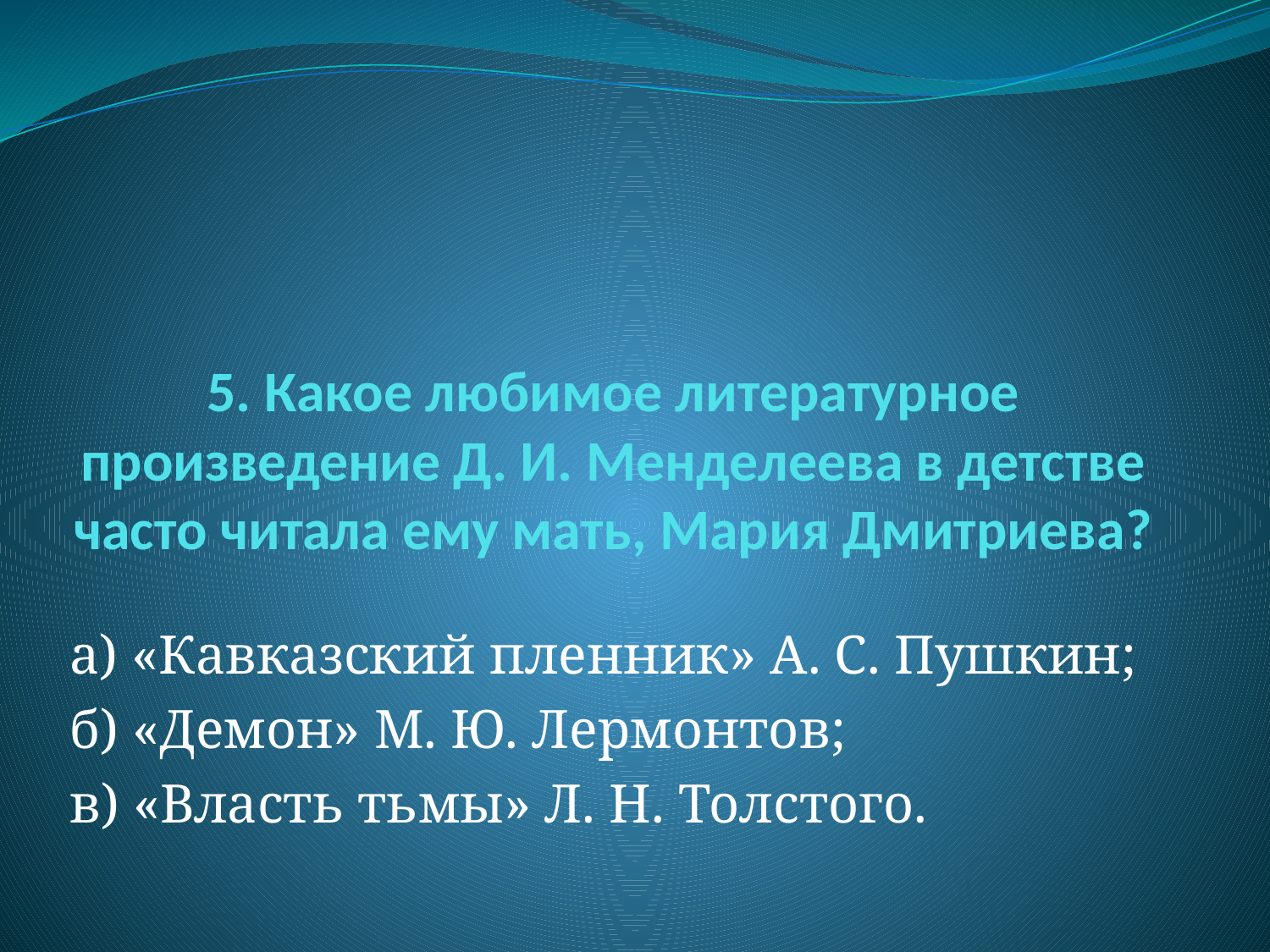

# 5. Какое любимое литературное произведение Д. И. Менделеева в детстве часто читала ему мать, Мария Дмитриева?
а) «Кавказский пленник» А. С. Пушкин;
б) «Демон» М. Ю. Лермонтов;
в) «Власть тьмы» Л. Н. Толстого.